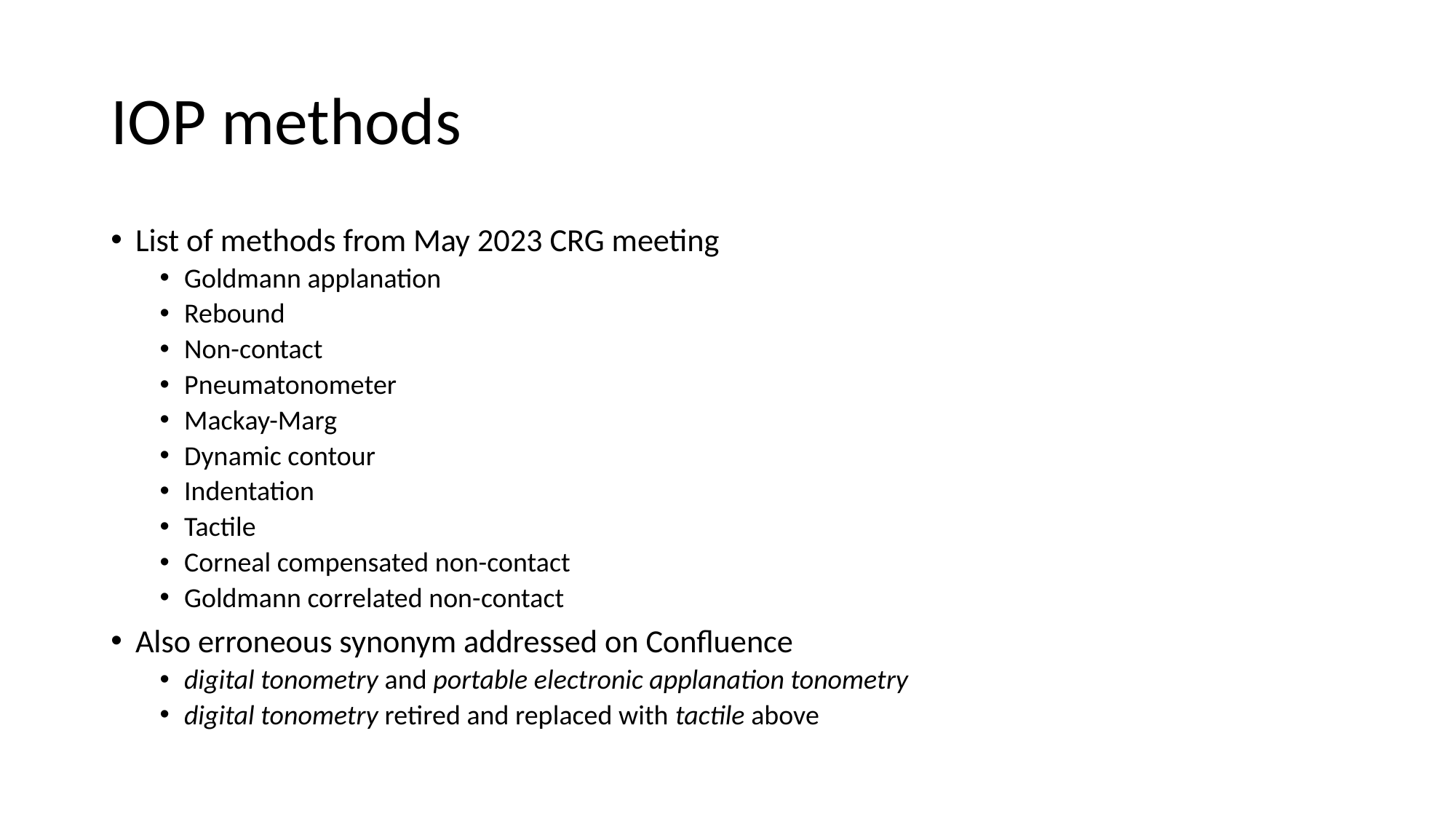

# IOP methods
List of methods from May 2023 CRG meeting
Goldmann applanation
Rebound
Non-contact
Pneumatonometer
Mackay-Marg
Dynamic contour
Indentation
Tactile
Corneal compensated non-contact
Goldmann correlated non-contact
Also erroneous synonym addressed on Confluence
digital tonometry and portable electronic applanation tonometry
digital tonometry retired and replaced with tactile above